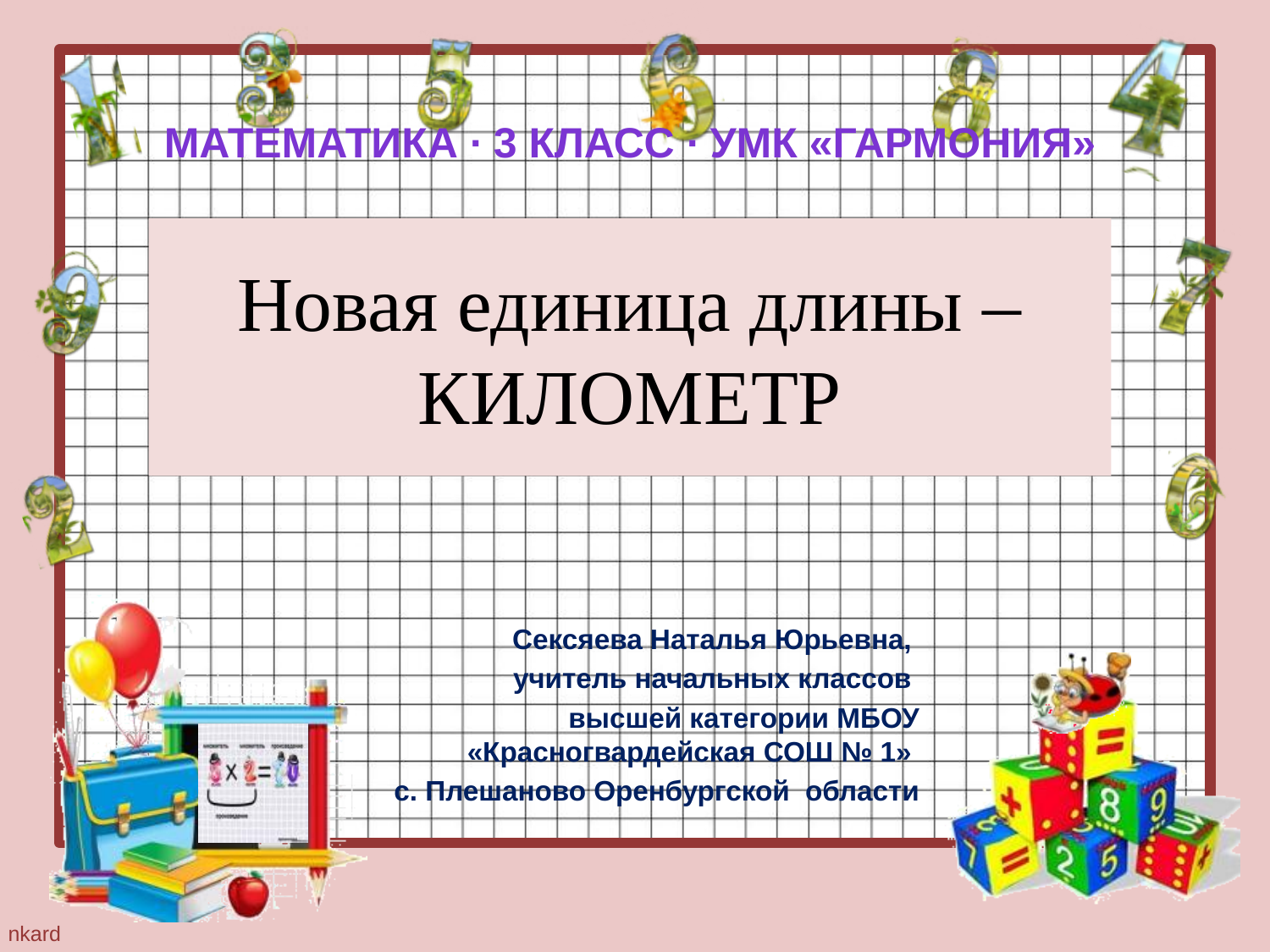

Математика ∙ 3 класс ∙ умк «гармония»
# Новая единица длины – КИЛОМЕТР
Сексяева Наталья Юрьевна,
учитель начальных классов
высшей категории МБОУ «Красногвардейская СОШ № 1»
с. Плешаново Оренбургской  области